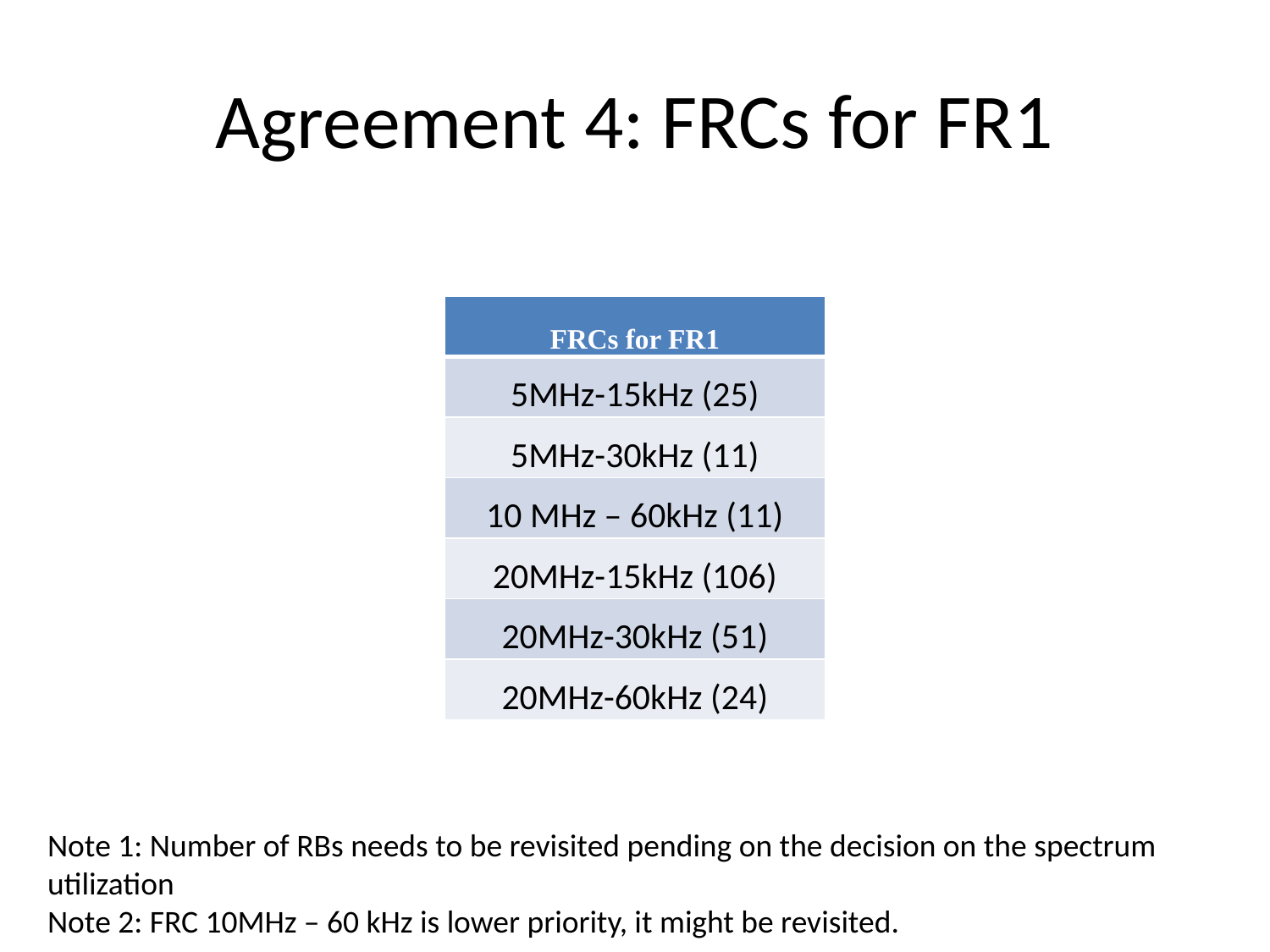

# Agreement 4: FRCs for FR1
| FRCs for FR1 |
| --- |
| 5MHz-15kHz (25) |
| 5MHz-30kHz (11) |
| 10 MHz – 60kHz (11) |
| 20MHz-15kHz (106) |
| 20MHz-30kHz (51) |
| 20MHz-60kHz (24) |
Note 1: Number of RBs needs to be revisited pending on the decision on the spectrum 	utilization
Note 2: FRC 10MHz – 60 kHz is lower priority, it might be revisited.